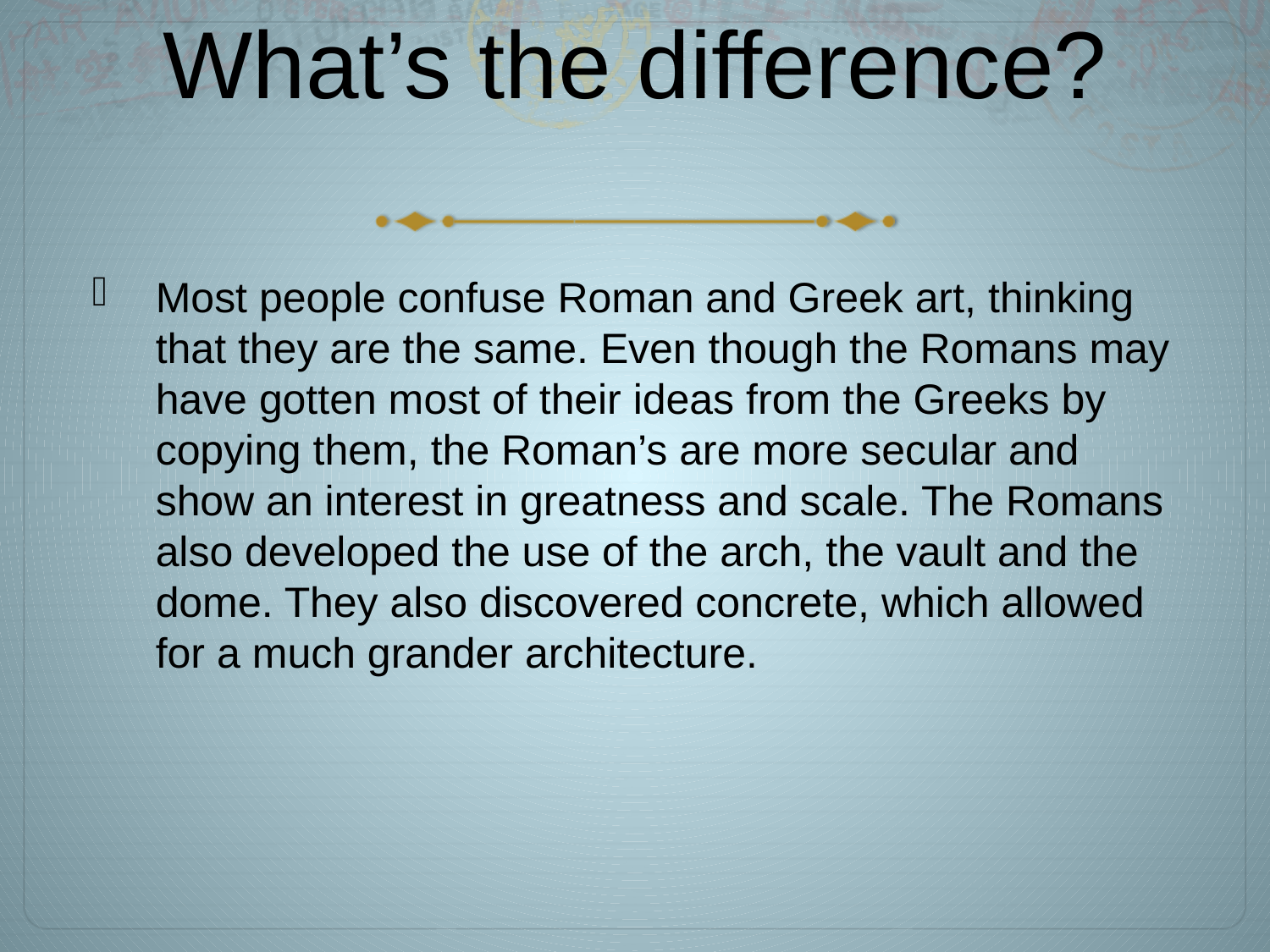

# What’s the difference?
Most people confuse Roman and Greek art, thinking that they are the same. Even though the Romans may have gotten most of their ideas from the Greeks by copying them, the Roman’s are more secular and show an interest in greatness and scale. The Romans also developed the use of the arch, the vault and the dome. They also discovered concrete, which allowed for a much grander architecture.